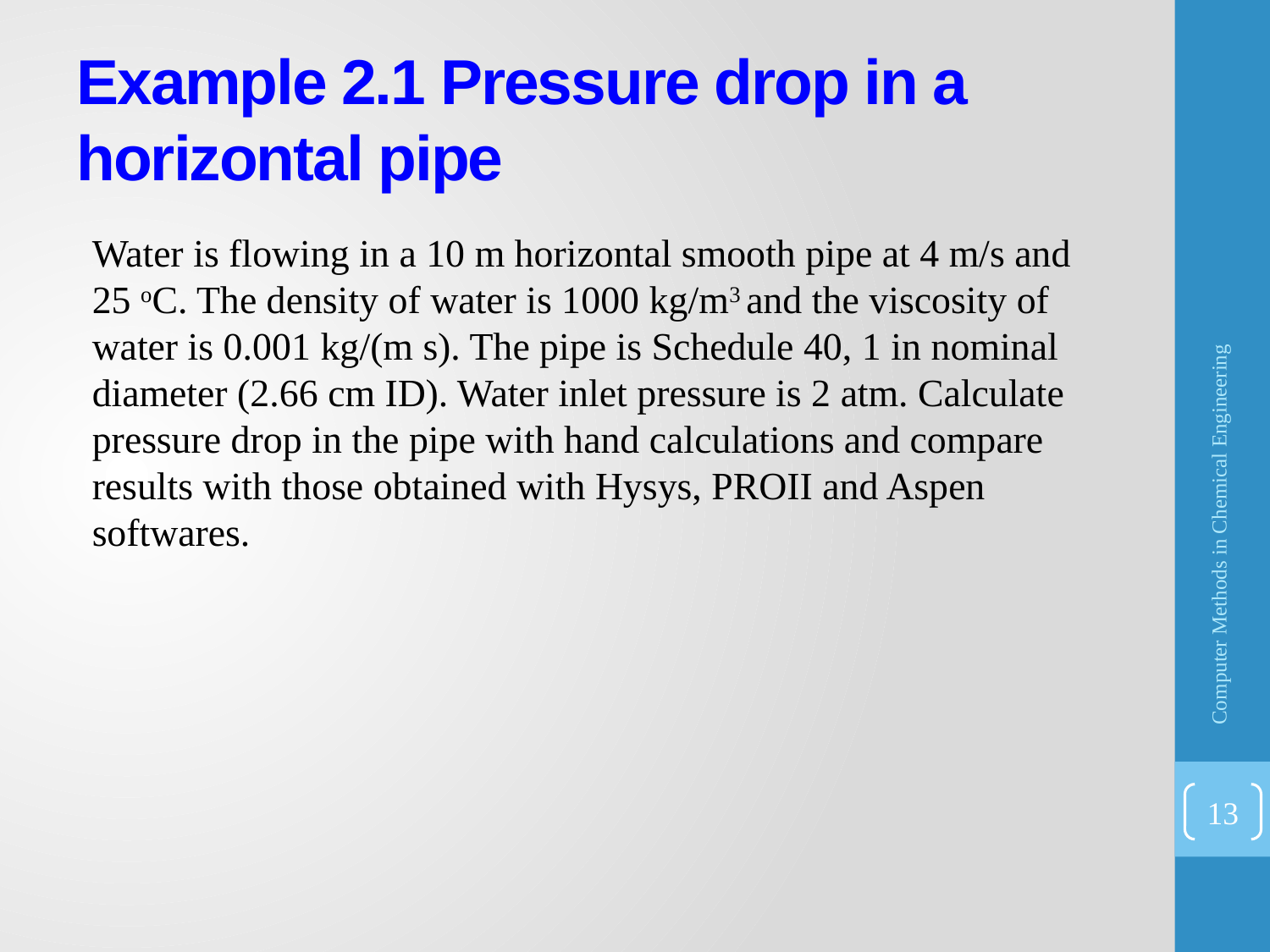

# Example 2.1 Pressure drop in a horizontal pipe
Water is flowing in a 10 m horizontal smooth pipe at 4 m/s and 25 oC. The density of water is 1000 kg/m3 and the viscosity of water is 0.001 kg/(m s). The pipe is Schedule 40, 1 in nominal diameter (2.66 cm ID). Water inlet pressure is 2 atm. Calculate pressure drop in the pipe with hand calculations and compare results with those obtained with Hysys, PROII and Aspen softwares.

Computer Methods in Chemical Engineering
13